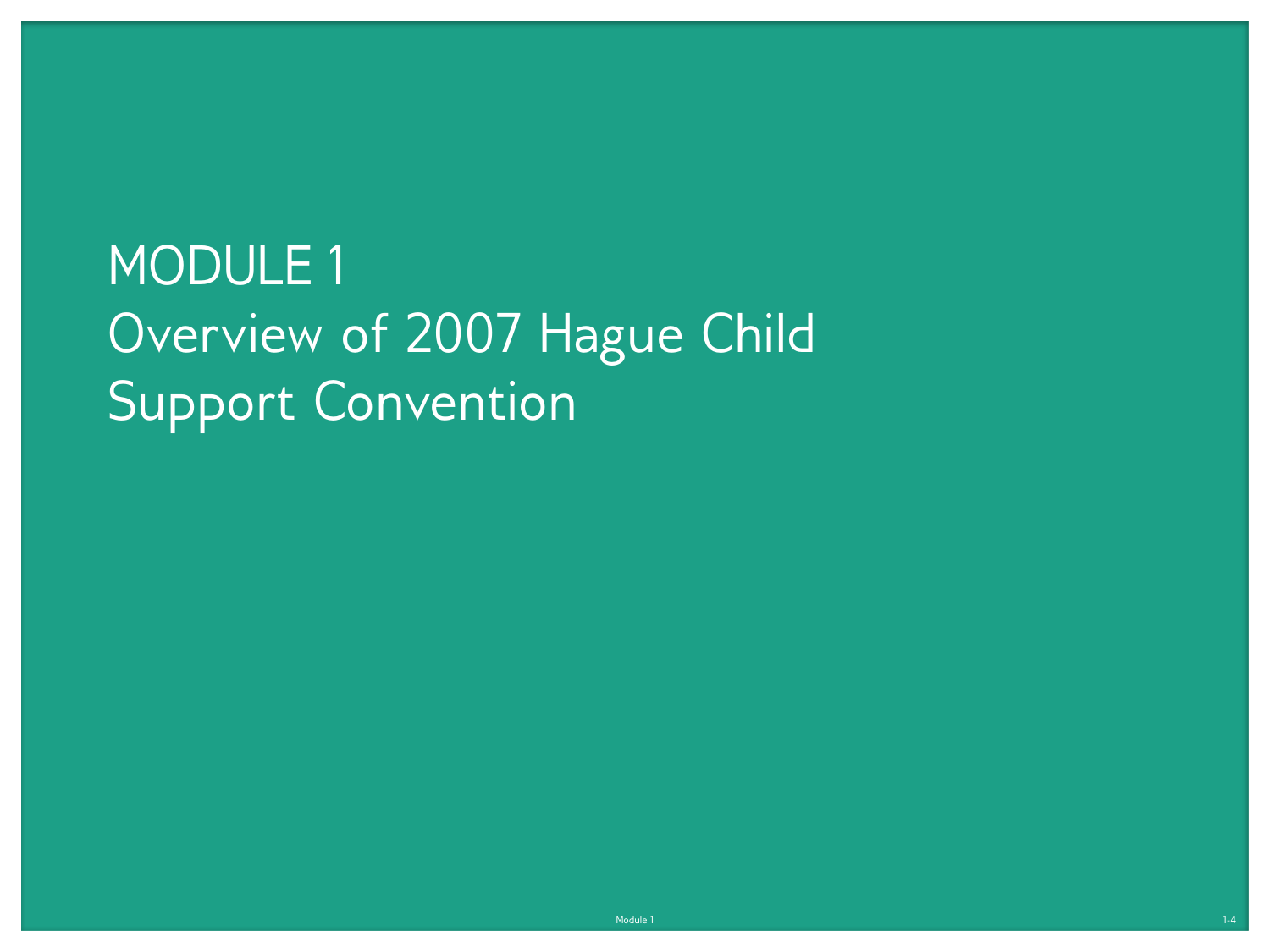

# MODULE 1 Overview of 2007 Hague Child Support Convention
Module 1
1-4